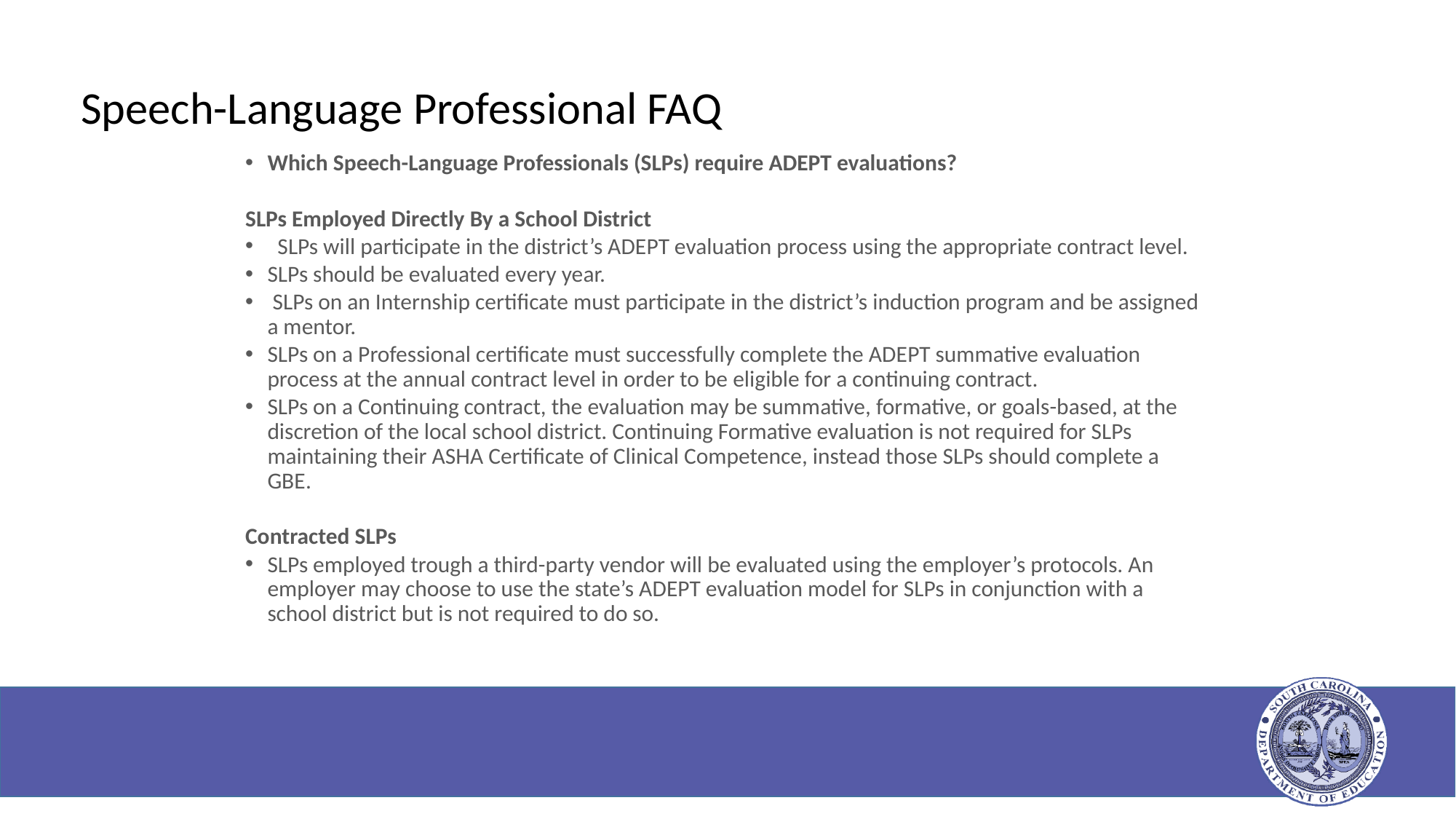

# Speech-Language Professional FAQ ​
Which Speech-Language Professionals (SLPs) require ADEPT evaluations? ​
​
SLPs Employed Directly By a School District ​
  SLPs will participate in the district’s ADEPT evaluation process using the appropriate contract level. ​
SLPs should be evaluated every year. ​
 SLPs on an Internship certificate must participate in the district’s induction program and be assigned a mentor. ​
SLPs on a Professional certificate must successfully complete the ADEPT summative evaluation process at the annual contract level in order to be eligible for a continuing contract. ​
SLPs on a Continuing contract, the evaluation may be summative, formative, or goals-based, at the discretion of the local school district. Continuing Formative evaluation is not required for SLPs maintaining their ASHA Certificate of Clinical Competence, instead those SLPs should complete a GBE.​

Contracted SLPs ​
SLPs employed trough a third-party vendor will be evaluated using the employer’s protocols. An employer may choose to use the state’s ADEPT evaluation model for SLPs in conjunction with a school district but is not required to do so.​​